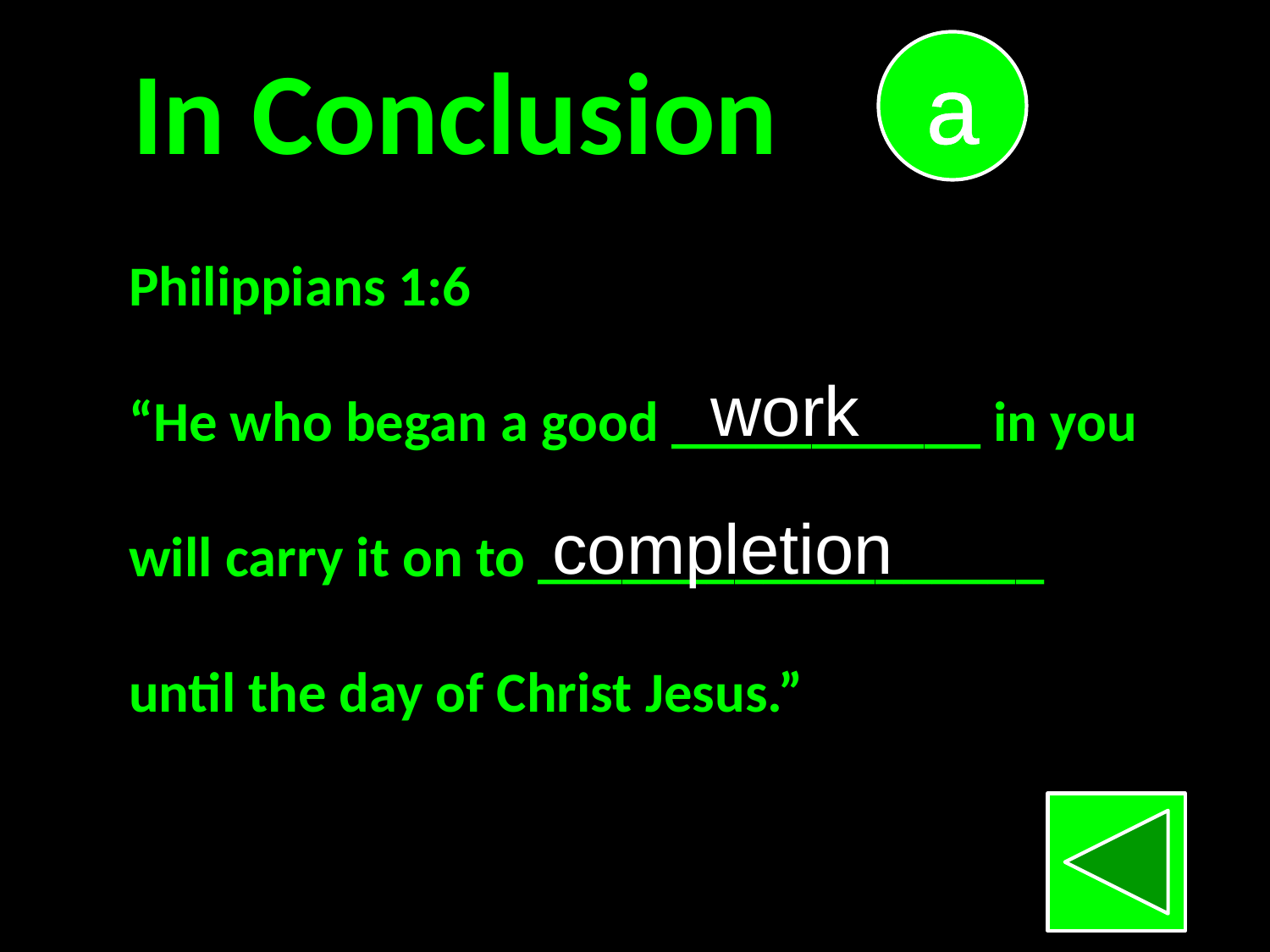

In Conclusion
a
Philippians 1:6

“He who began a good ___________ in you

will carry it on to __________________

until the day of Christ Jesus.”
work
completion